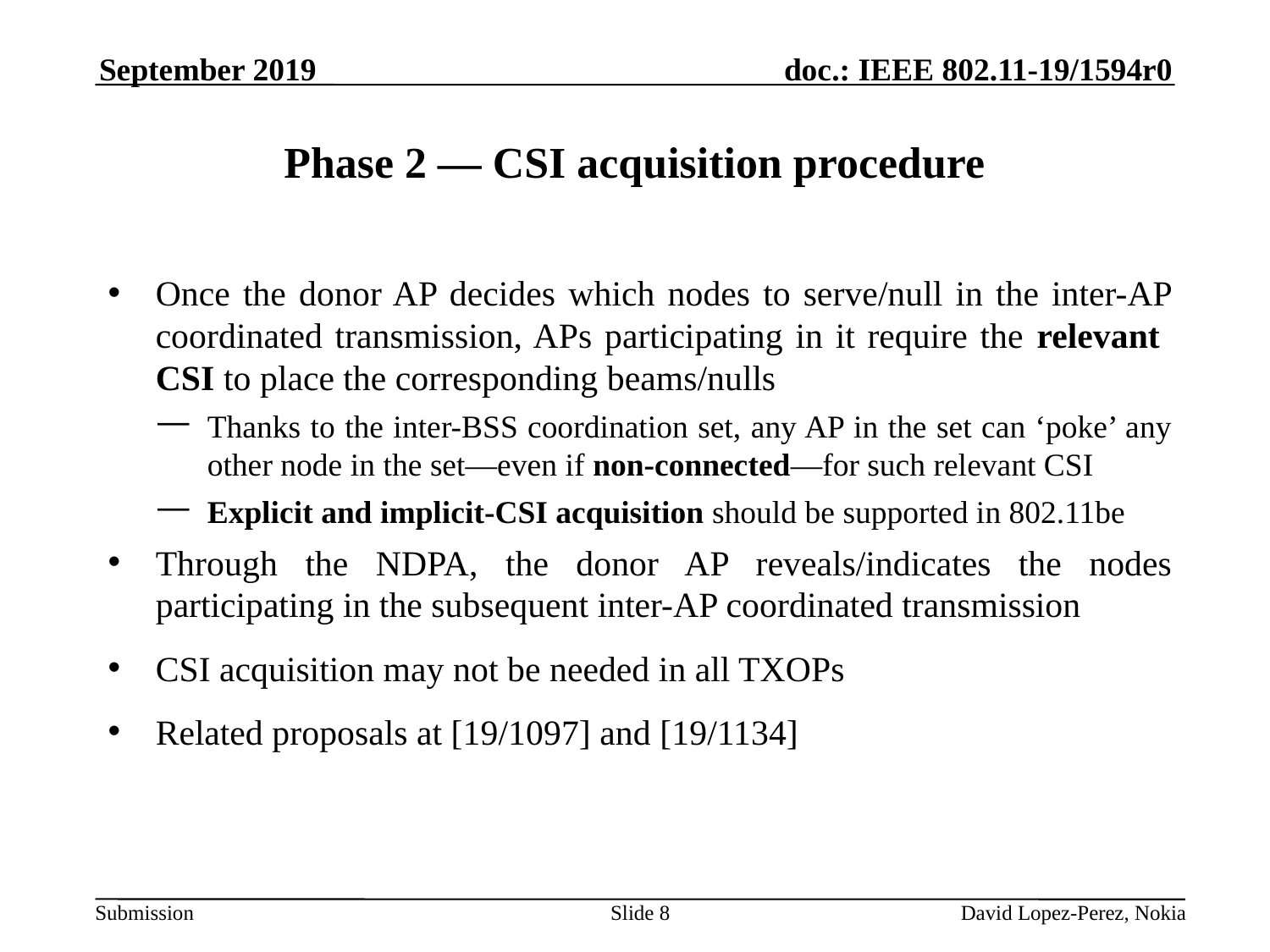

September 2019
# Phase 2 — CSI acquisition procedure
Once the donor AP decides which nodes to serve/null in the inter-AP coordinated transmission, APs participating in it require the relevant  CSI to place the corresponding beams/nulls
Thanks to the inter-BSS coordination set, any AP in the set can ‘poke’ any other node in the set—even if non-connected—for such relevant CSI
Explicit and implicit-CSI acquisition should be supported in 802.11be
Through the NDPA, the donor AP reveals/indicates the nodes participating in the subsequent inter-AP coordinated transmission
CSI acquisition may not be needed in all TXOPs
Related proposals at [19/1097] and [19/1134]

Slide 8
 David Lopez-Perez, Nokia